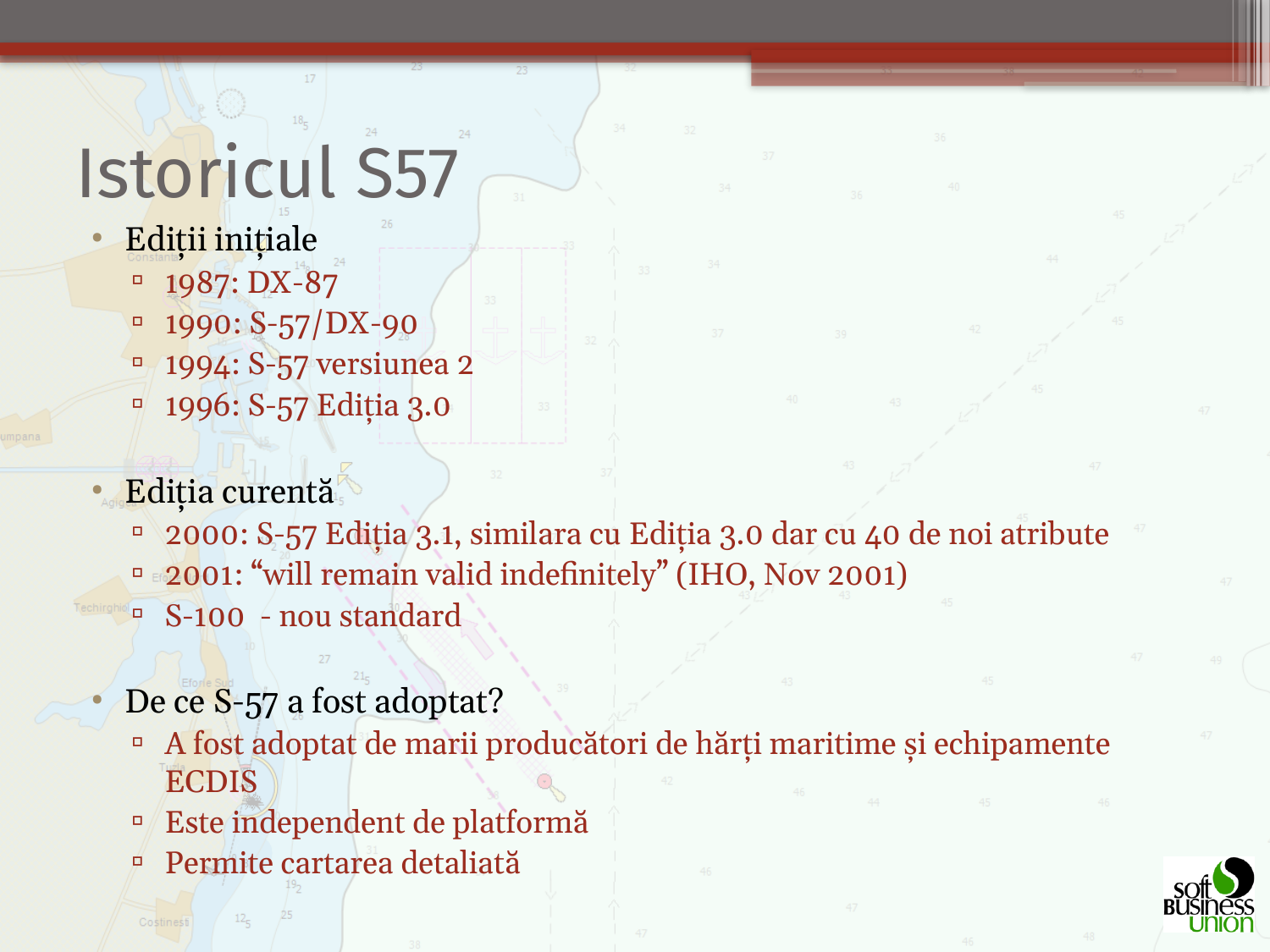

# Istoricul S57
Ediții inițiale
1987: DX-87
1990: S-57/DX-90
1994: S-57 versiunea 2
1996: S-57 Ediția 3.0

Ediția curentă
2000: S-57 Ediția 3.1, similara cu Ediția 3.0 dar cu 40 de noi atribute
2001: “will remain valid indefinitely” (IHO, Nov 2001)
S-100  - nou standard

De ce S-57 a fost adoptat?
A fost adoptat de marii producători de hărți maritime şi echipamente ECDIS
Este independent de platformă
Permite cartarea detaliată